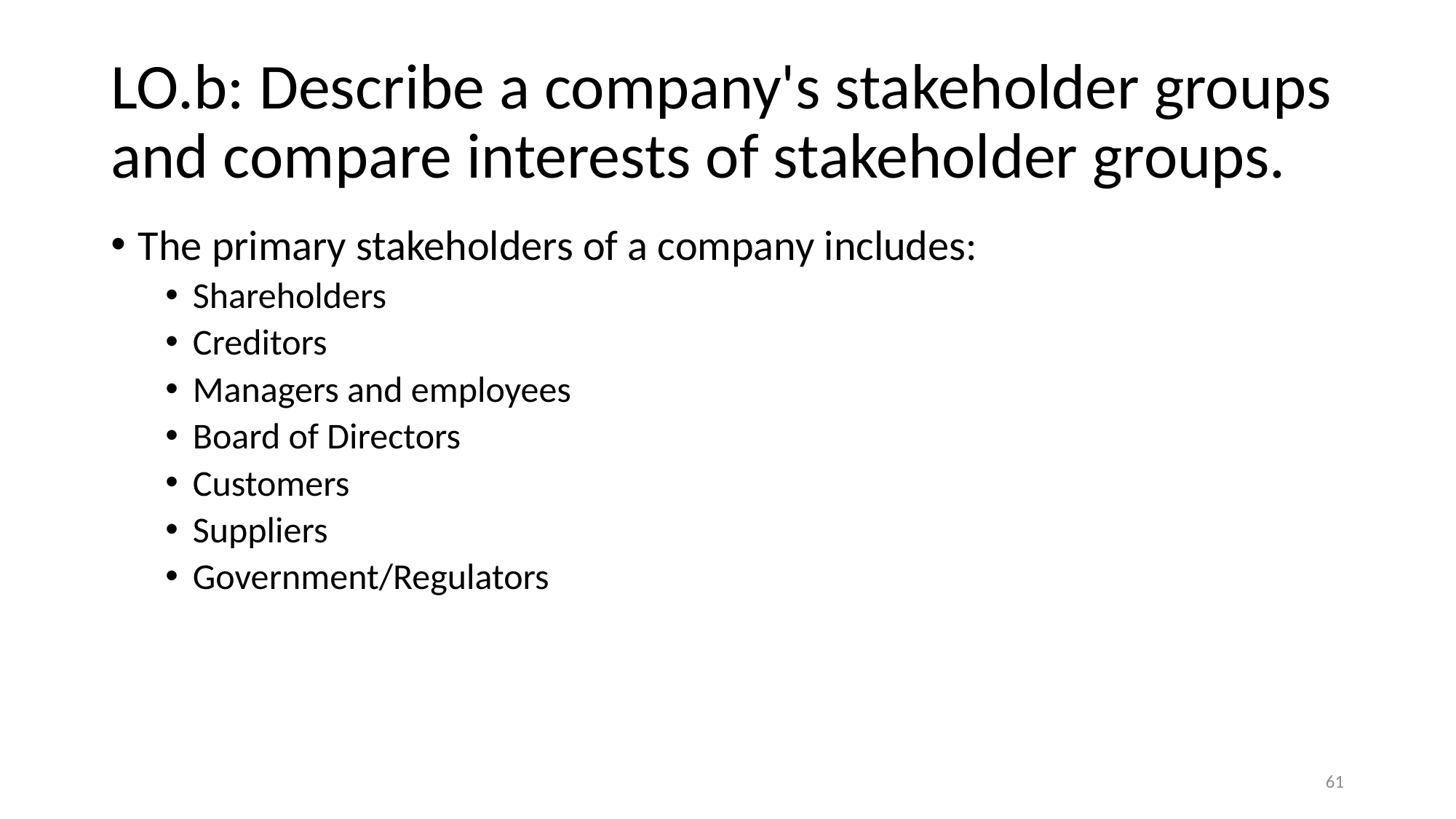

# LO.b: Describe a company's stakeholder groups and compare interests of stakeholder groups.
The primary stakeholders of a company includes:
Shareholders
Creditors
Managers and employees
Board of Directors
Customers
Suppliers
Government/Regulators
61